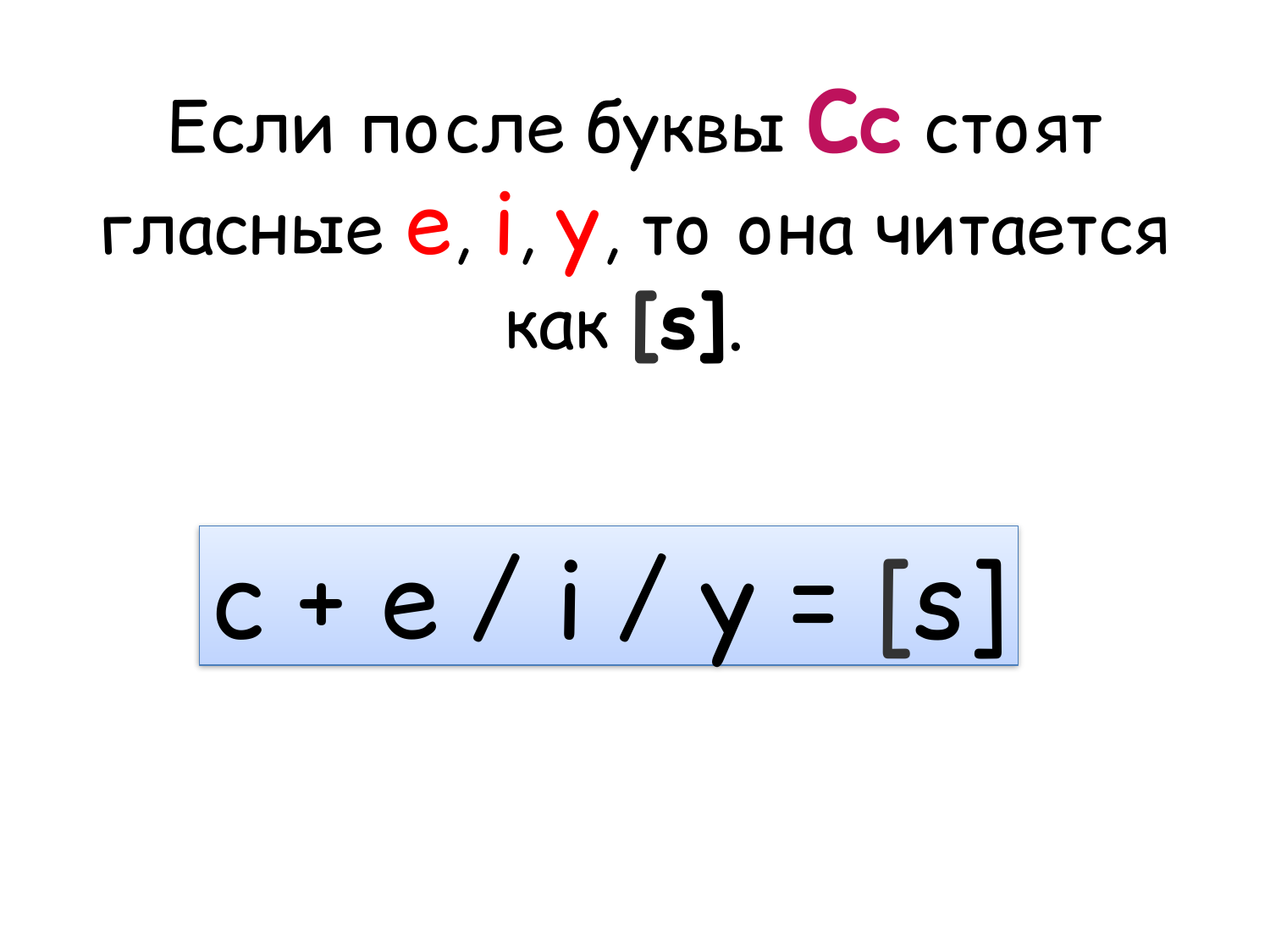

Если после буквы Cc стоят гласные e, i, y, то она читается как [s].
c + e / i / y = [s]